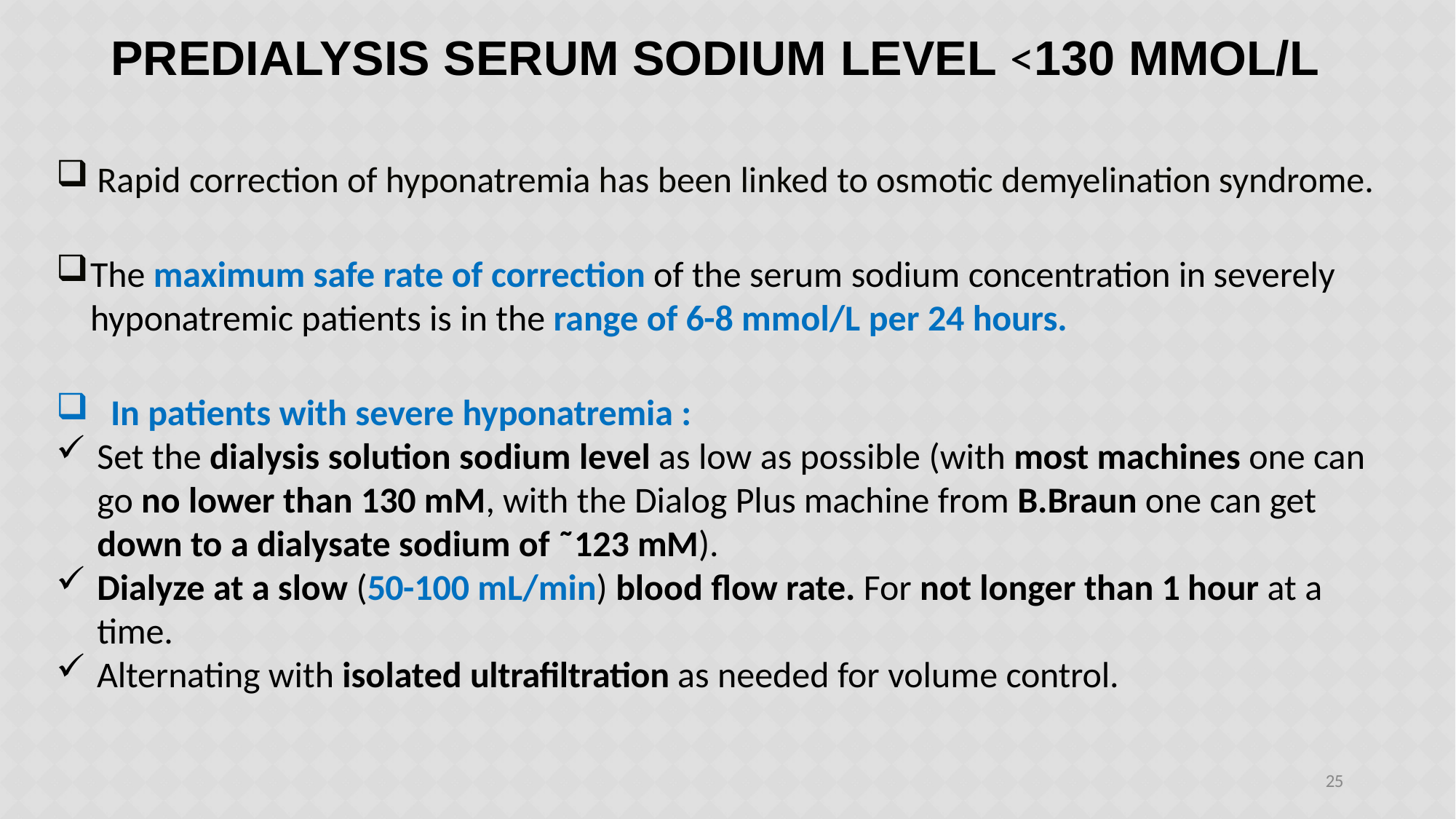

# Predialysis serum sodium level <130 mmol/L
Rapid correction of hyponatremia has been linked to osmotic demyelination syndrome.
The maximum safe rate of correction of the serum sodium concentration in severely hyponatremic patients is in the range of 6-8 mmol/L per 24 hours.
In patients with severe hyponatremia :
Set the dialysis solution sodium level as low as possible (with most machines one can go no lower than 130 mM, with the Dialog Plus machine from B.Braun one can get down to a dialysate sodium of ˜123 mM).
Dialyze at a slow (50-100 mL/min) blood flow rate. For not longer than 1 hour at a time.
Alternating with isolated ultrafiltration as needed for volume control.
25